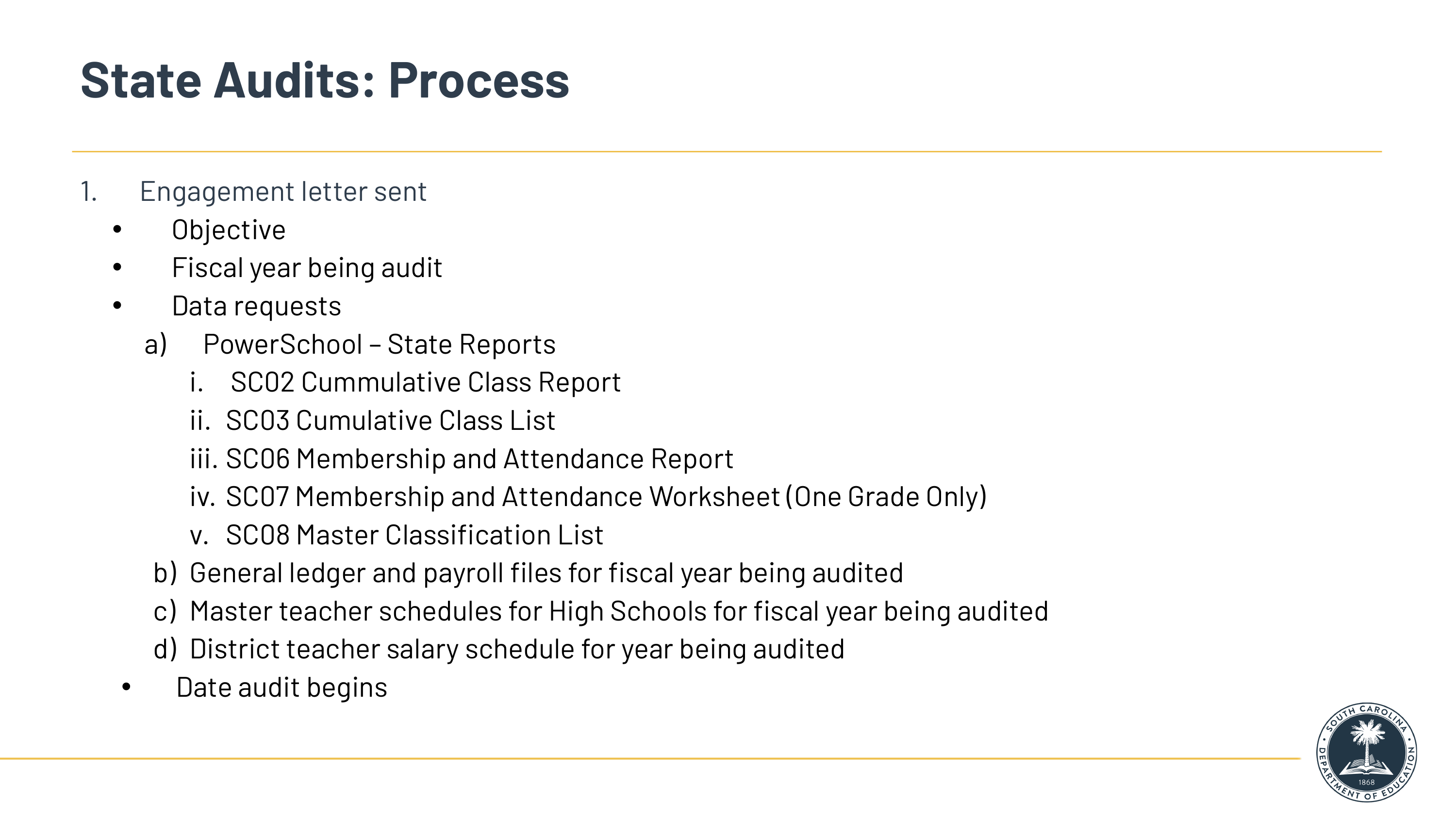

# State Audits: Process
Engagement letter sent
Objective
Fiscal year being audit
Data requests
PowerSchool – State Reports
SC02 Cummulative Class Report
SC03 Cumulative Class List
SC06 Membership and Attendance Report
SC07 Membership and Attendance Worksheet (One Grade Only)
SC08 Master Classification List
General ledger and payroll files for fiscal year being audited
Master teacher schedules for High Schools for fiscal year being audited
District teacher salary schedule for year being audited
Date audit begins